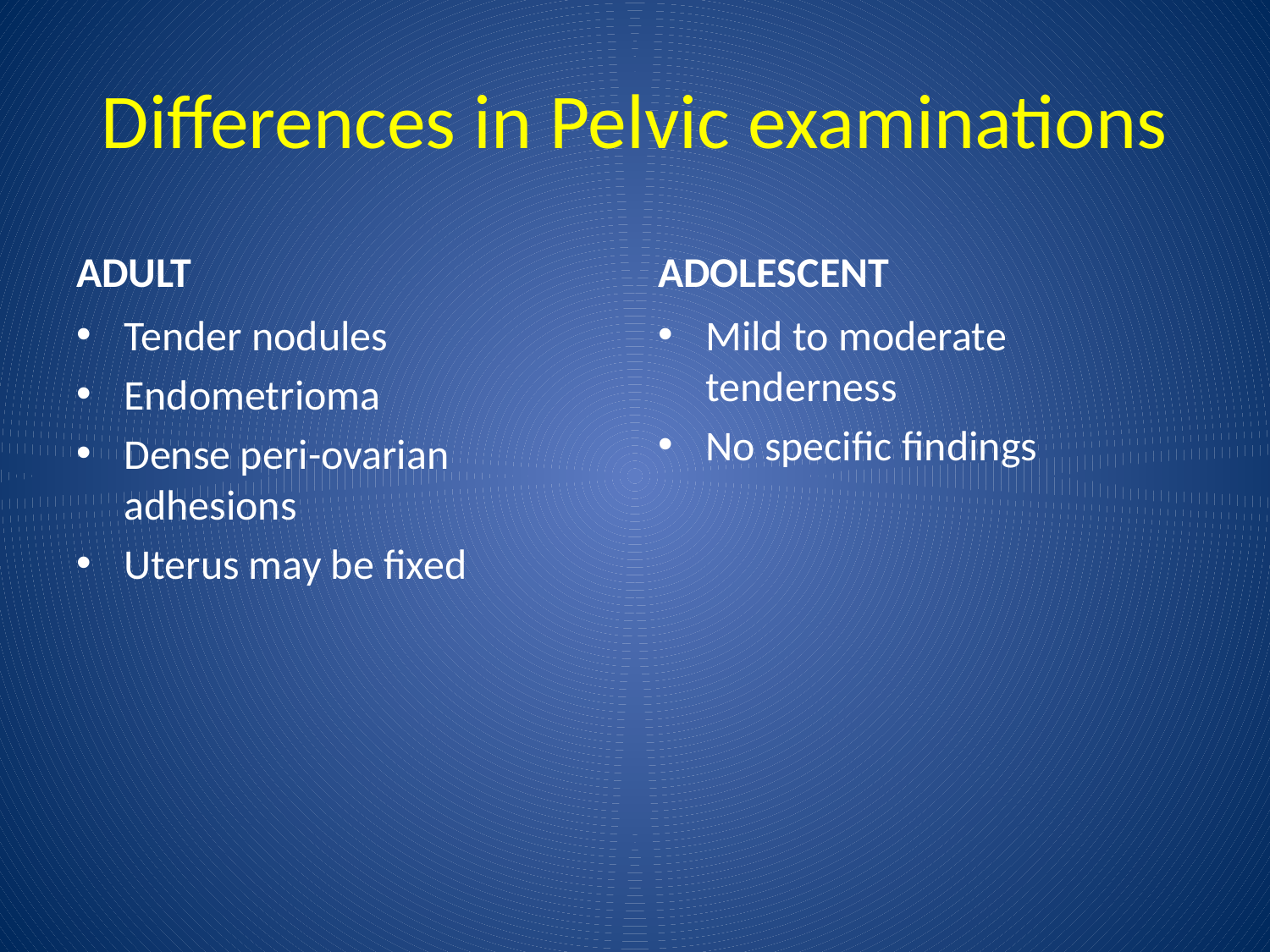

# Differences in Pelvic examinations
ADULT
ADOLESCENT
Tender nodules
Endometrioma
Dense peri-ovarian adhesions
Uterus may be fixed
Mild to moderate tenderness
No specific findings